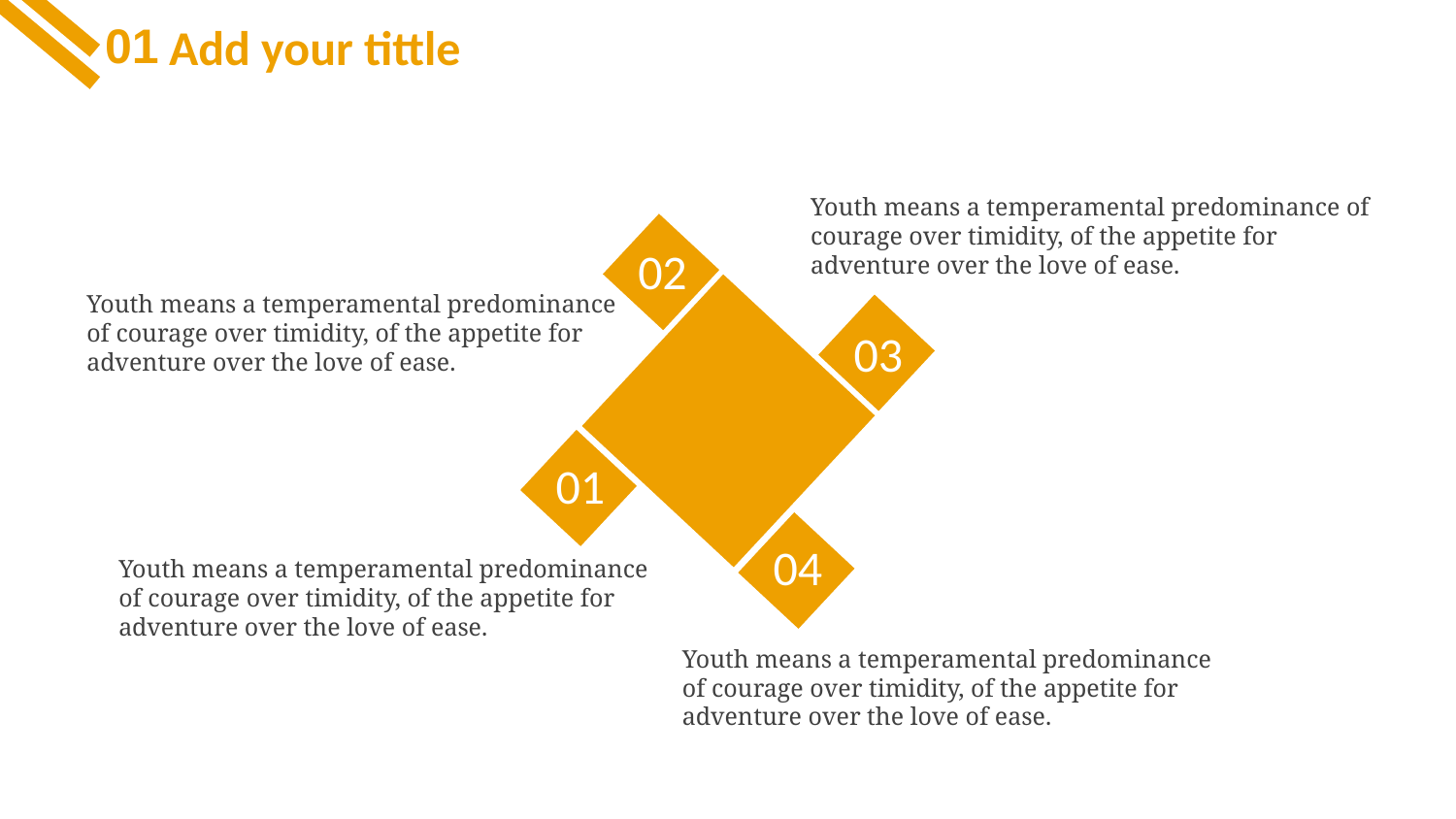

01
Add your tittle
Youth means a temperamental predominance of courage over timidity, of the appetite for adventure over the love of ease.

02
Youth means a temperamental predominance of courage over timidity, of the appetite for adventure over the love of ease.

03

01

04
Youth means a temperamental predominance of courage over timidity, of the appetite for adventure over the love of ease.
Youth means a temperamental predominance of courage over timidity, of the appetite for adventure over the love of ease.